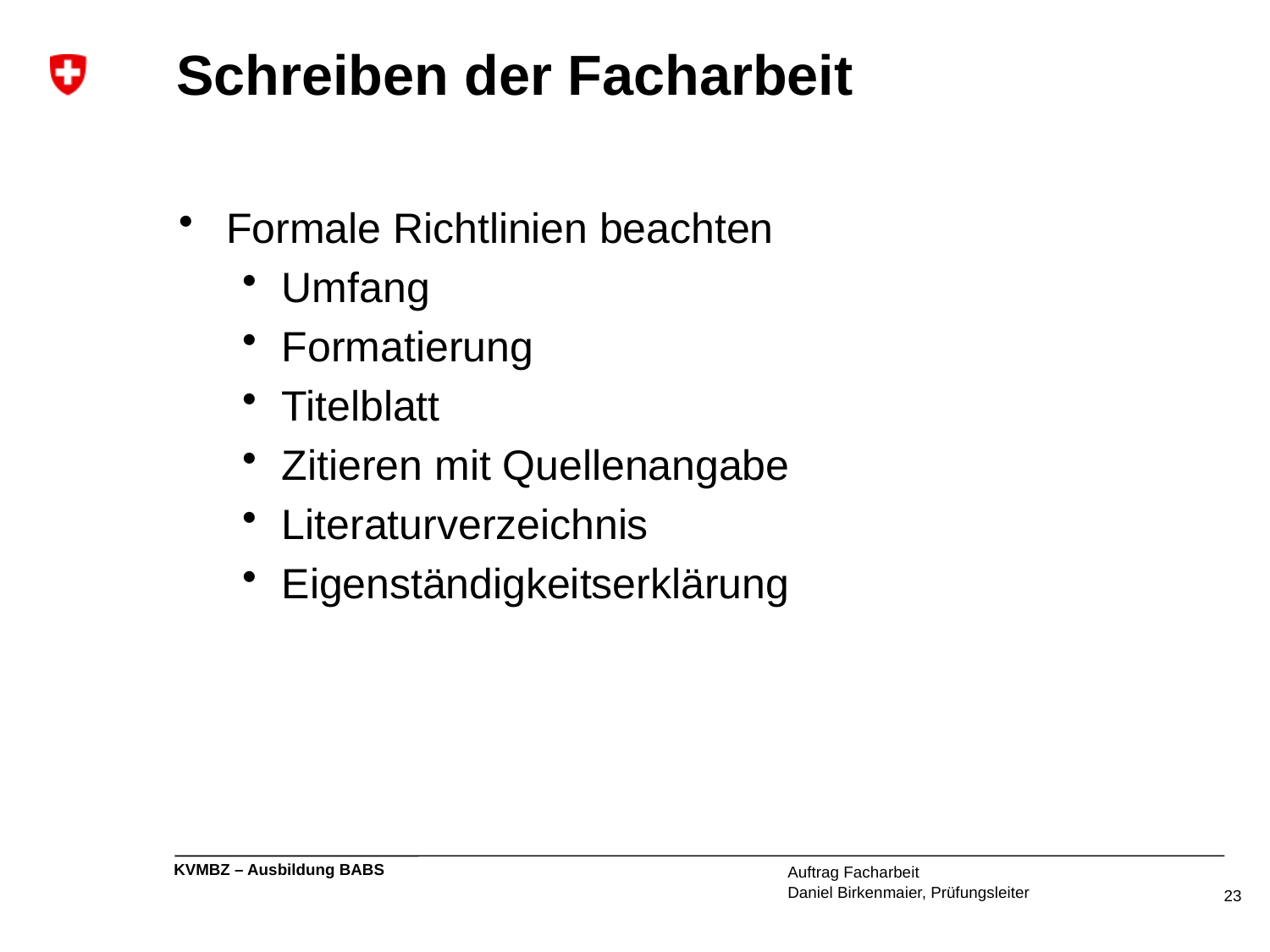

# Schreiben der Facharbeit
Formale Richtlinien beachten
Umfang
Formatierung
Titelblatt
Zitieren mit Quellenangabe
Literaturverzeichnis
Eigenständigkeitserklärung

Auftrag Facharbeit
Daniel Birkenmaier, Prüfungsleiter